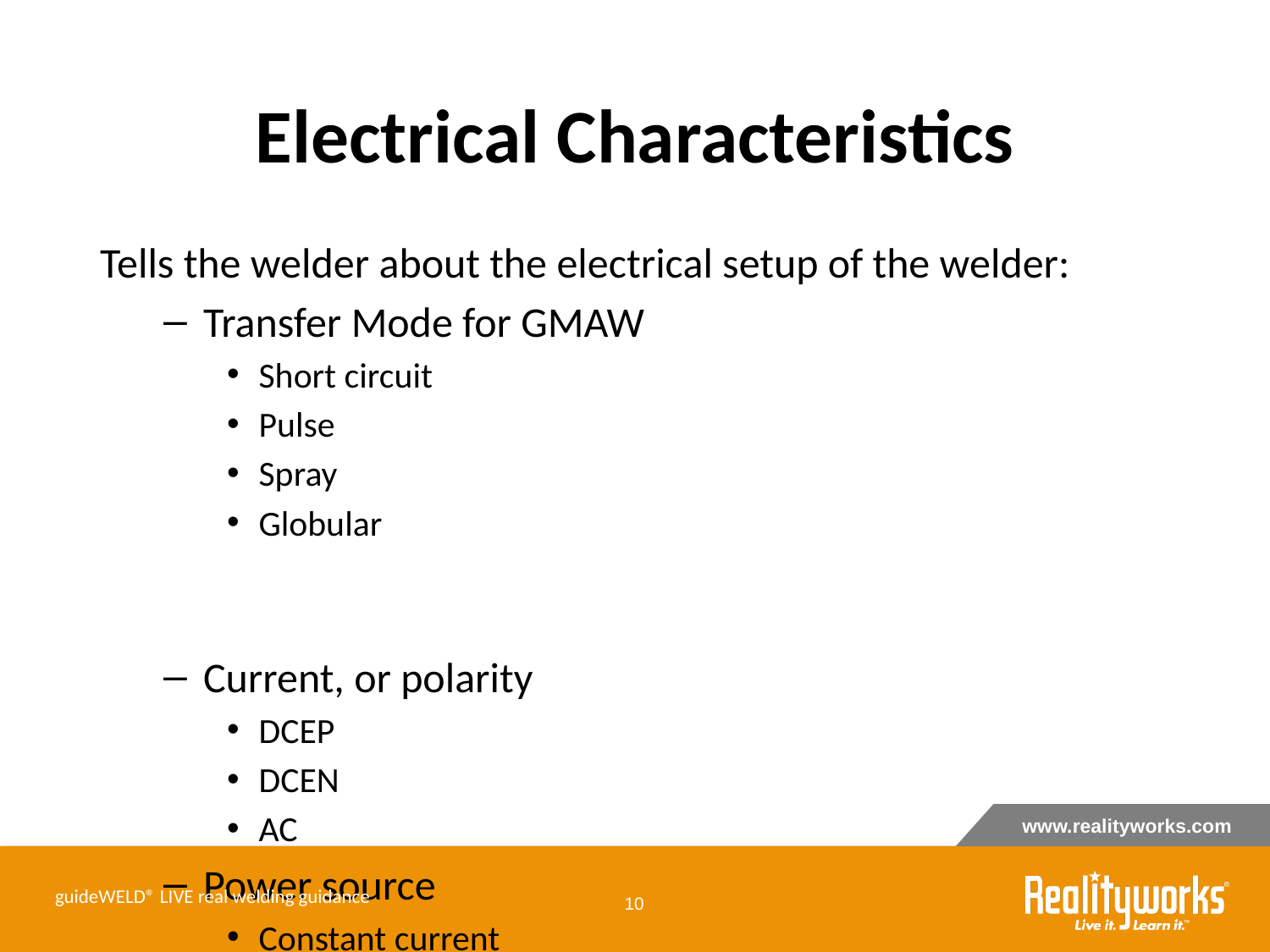

# Electrical Characteristics
Tells the welder about the electrical setup of the welder:
Transfer Mode for GMAW
Short circuit
Pulse
Spray
Globular

Current, or polarity
DCEP
DCEN
AC
Power source
Constant current
Constant voltage

guideWELD® LIVE real welding guidance
10